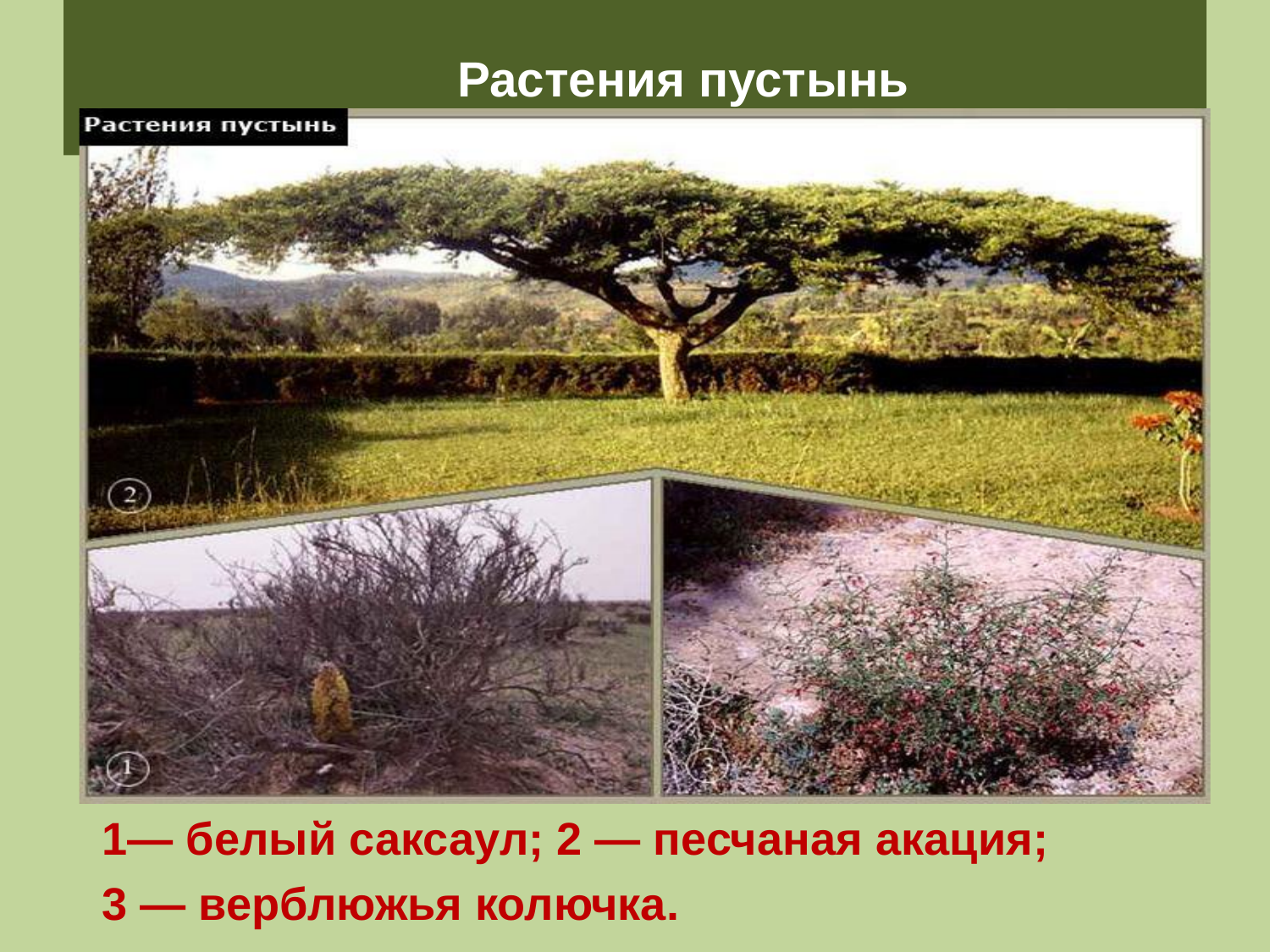

# Растения пустынь

1— белый саксаул; 2 — песчаная акация;
3 — верблюжья колючка.